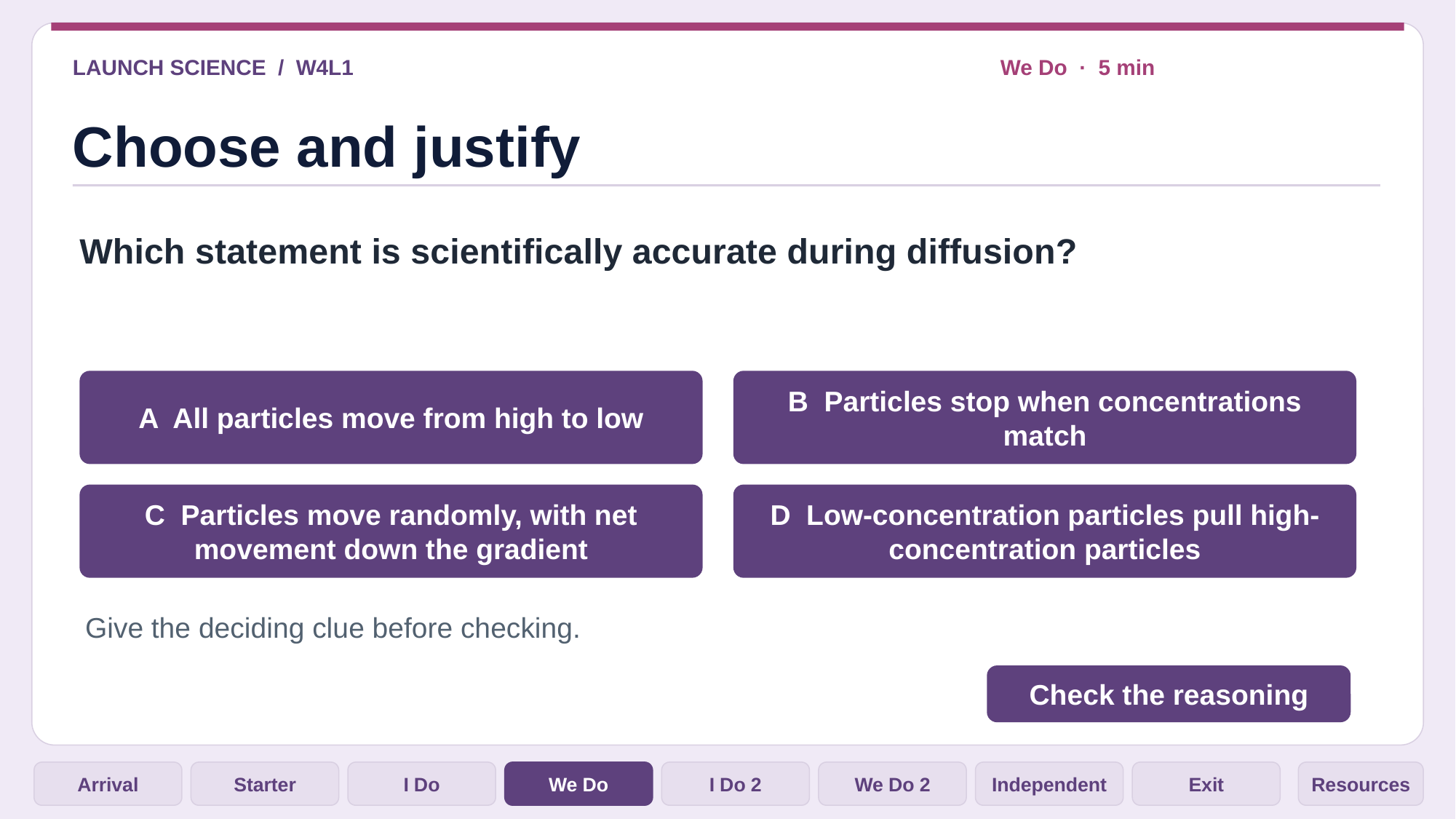

LAUNCH SCIENCE  /  W4L1
We Do  ·  5 min
Choose and justify

Which statement is scientifically accurate during diffusion?
A  All particles move from high to low
B  Particles stop when concentrations match
C  Particles move randomly, with net movement down the gradient
D  Low-concentration particles pull high-concentration particles
Give the deciding clue before checking.
Check the reasoning
Arrival
Starter
I Do
We Do
I Do 2
We Do 2
Independent
Exit
Resources